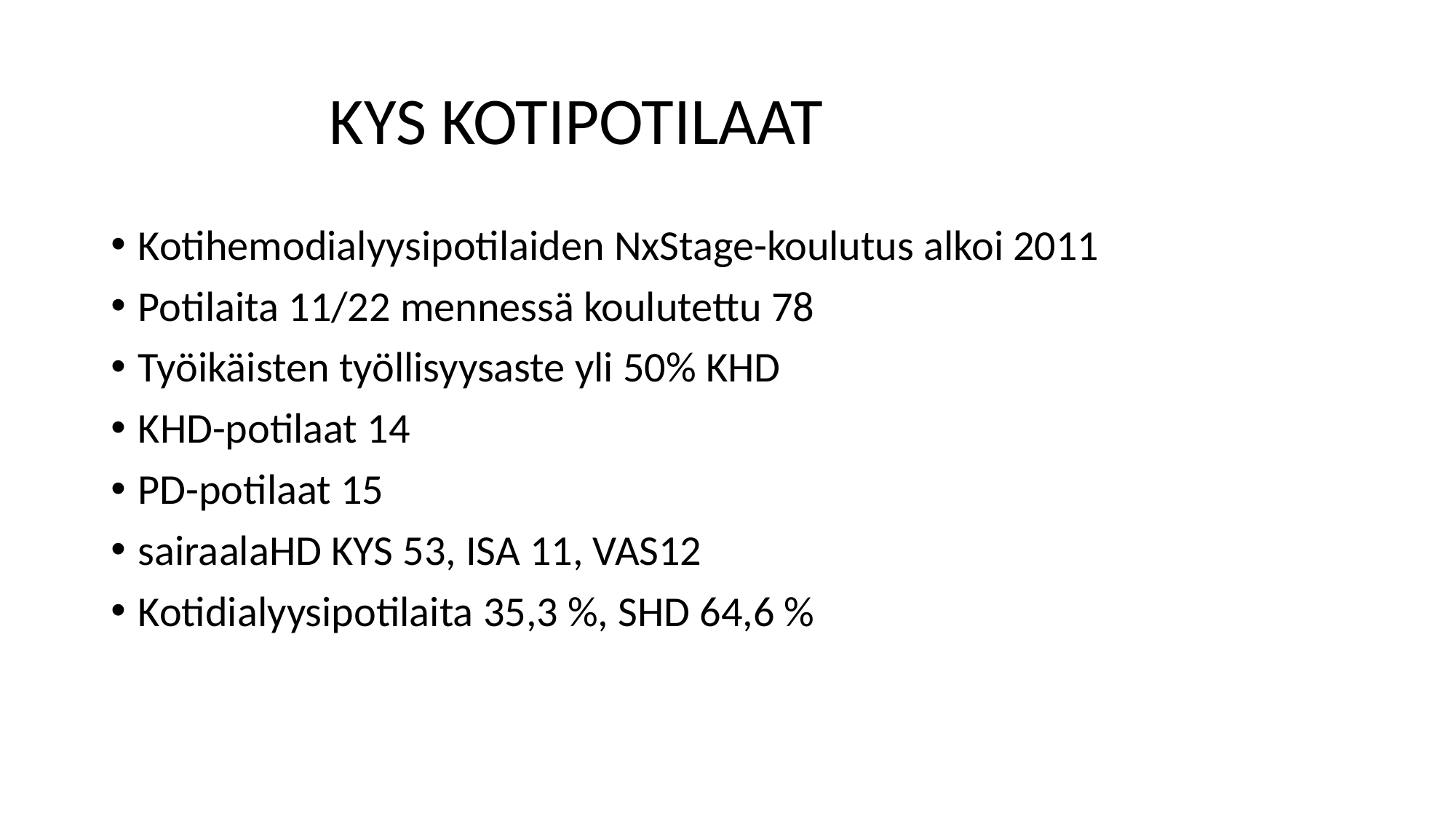

# KYS KOTIPOTILAAT
Kotihemodialyysipotilaiden NxStage-koulutus alkoi 2011
Potilaita 11/22 mennessä koulutettu 78
Työikäisten työllisyysaste yli 50% KHD
KHD-potilaat 14
PD-potilaat 15
sairaalaHD KYS 53, ISA 11, VAS12
Kotidialyysipotilaita 35,3 %, SHD 64,6 %